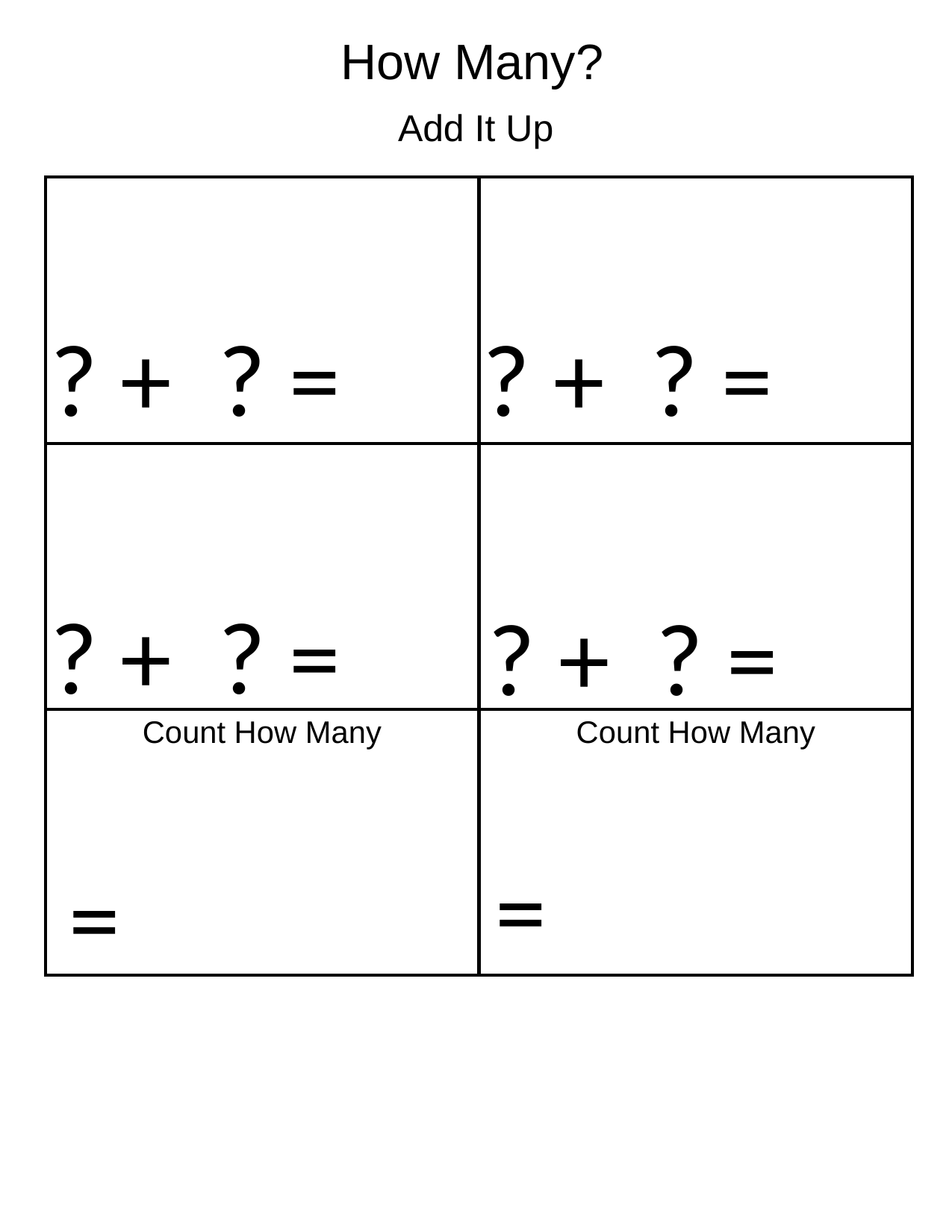

How Many?
Add It Up
|  |  |
| --- | --- |
|  |  |
| Count How Many | Count How Many |
? +  ? =
? +  ? =
? +  ? =
? +  ? =
=
=